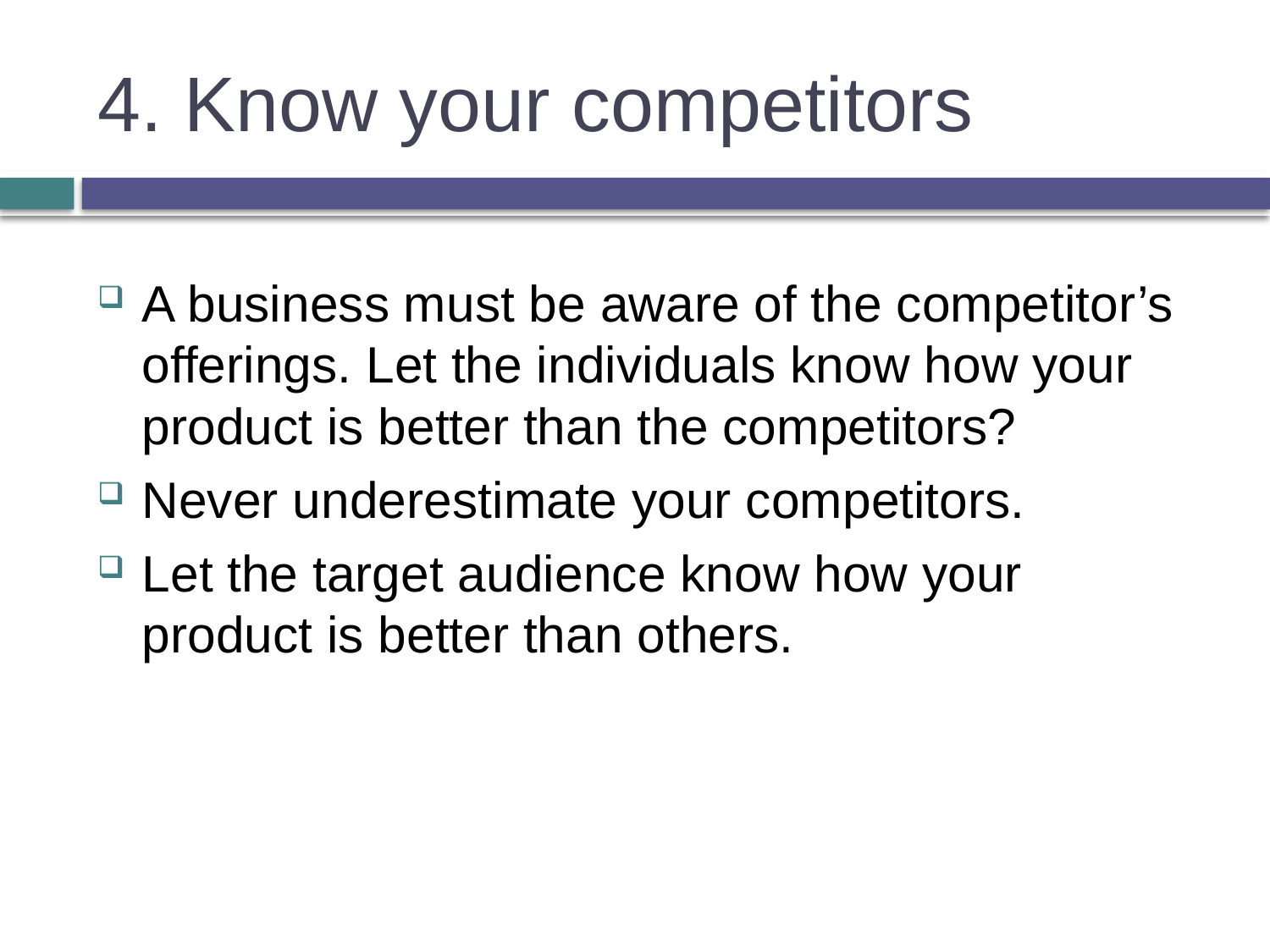

# 4. Know your competitors
A business must be aware of the competitor’s offerings. Let the individuals know how your product is better than the competitors?
Never underestimate your competitors.
Let the target audience know how your product is better than others.